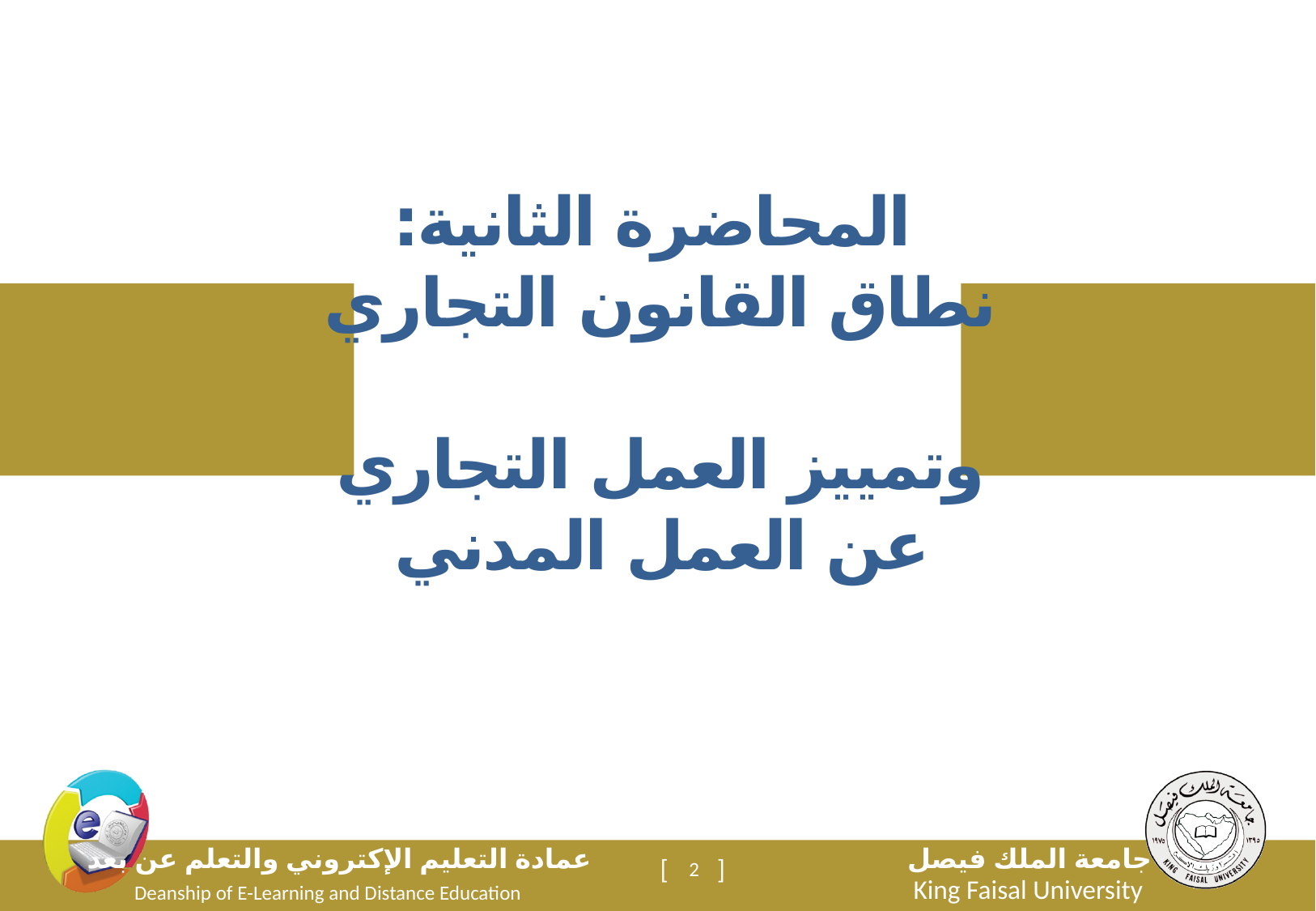

# المحاضرة الثانية: نطاق القانون التجاري وتمييز العمل التجاري عن العمل المدني
2